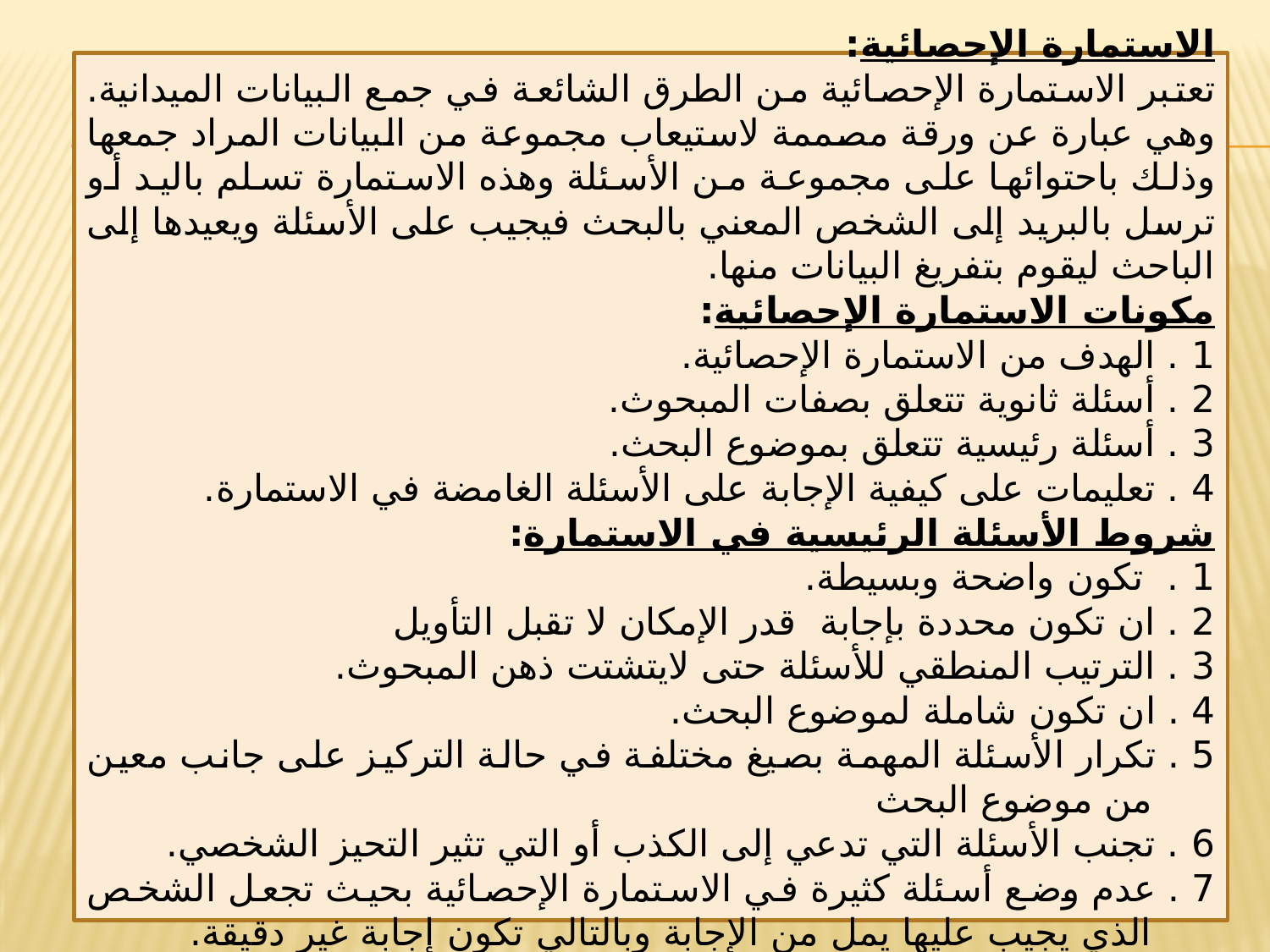

الاستمارة الإحصائية:
	تعتبر الاستمارة الإحصائية من الطرق الشائعة في جمع البيانات الميدانية. وهي عبارة عن ورقة مصممة لاستيعاب مجموعة من البيانات المراد جمعها وذلك باحتوائها على مجموعة من الأسئلة وهذه الاستمارة تسلم باليد أو ترسل بالبريد إلى الشخص المعني بالبحث فيجيب على الأسئلة ويعيدها إلى الباحث ليقوم بتفريغ البيانات منها.
مكونات الاستمارة الإحصائية:
1 . الهدف من الاستمارة الإحصائية.
2 . أسئلة ثانوية تتعلق بصفات المبحوث.
3 . أسئلة رئيسية تتعلق بموضوع البحث.
4 . تعليمات على كيفية الإجابة على الأسئلة الغامضة في الاستمارة.
شروط الأسئلة الرئيسية في الاستمارة:
1 .  تكون واضحة وبسيطة.
2 . ان تكون محددة بإجابة  قدر الإمكان لا تقبل التأويل
3 . الترتيب المنطقي للأسئلة حتى لايتشتت ذهن المبحوث.
4 . ان تكون شاملة لموضوع البحث.
5 . تكرار الأسئلة المهمة بصيغ مختلفة في حالة التركيز على جانب معين من موضوع البحث
6 . تجنب الأسئلة التي تدعي إلى الكذب أو التي تثير التحيز الشخصي.
7 . عدم وضع أسئلة كثيرة في الاستمارة الإحصائية بحيث تجعل الشخص الذي يجيب عليها يمل من الإجابة وبالتالي تكون إجابة غير دقيقة.